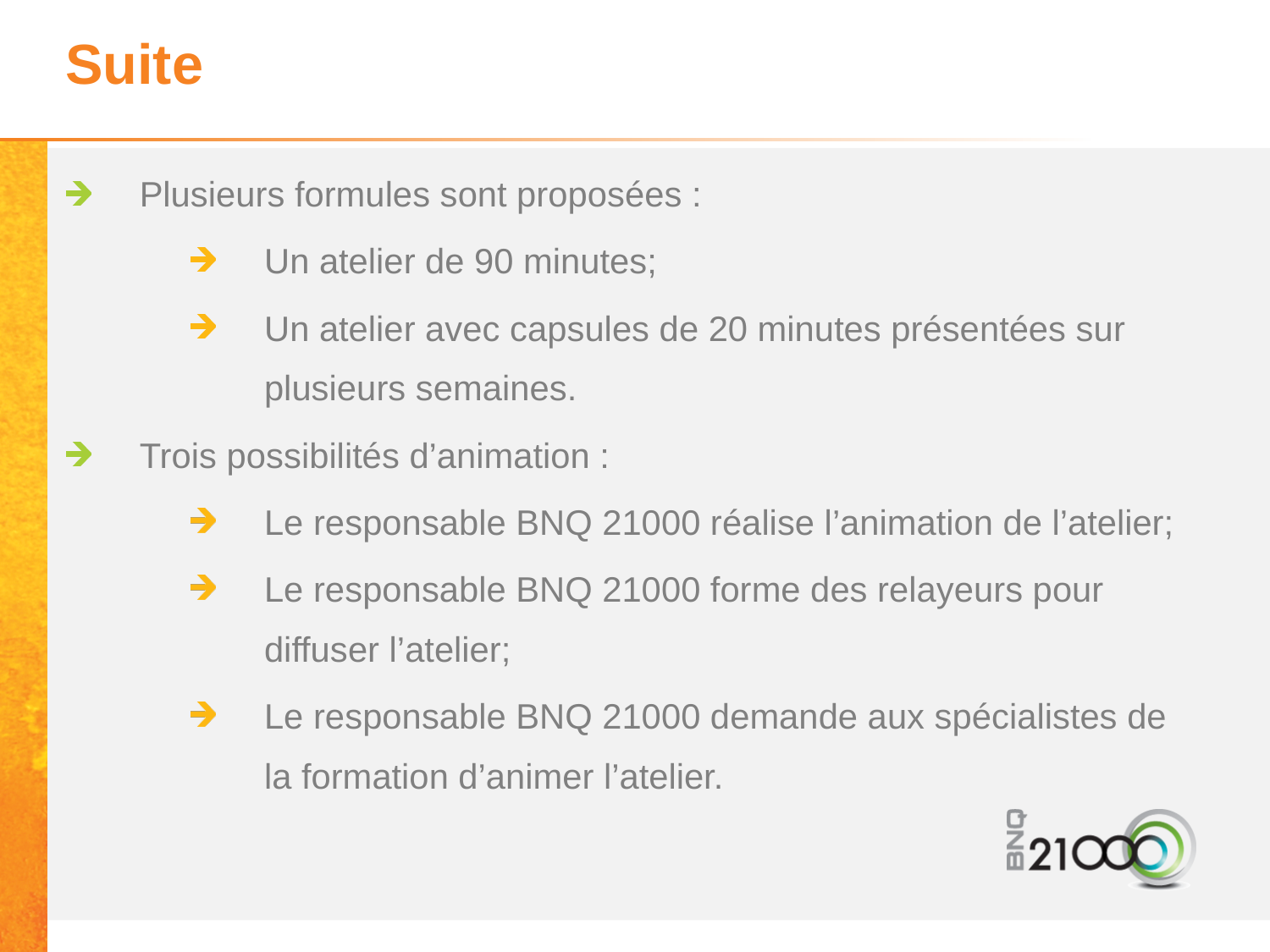

# Suite
Plusieurs formules sont proposées :
Un atelier de 90 minutes;
Un atelier avec capsules de 20 minutes présentées sur plusieurs semaines.
Trois possibilités d’animation :
Le responsable BNQ 21000 réalise l’animation de l’atelier;
Le responsable BNQ 21000 forme des relayeurs pour diffuser l’atelier;
Le responsable BNQ 21000 demande aux spécialistes de la formation d’animer l’atelier.